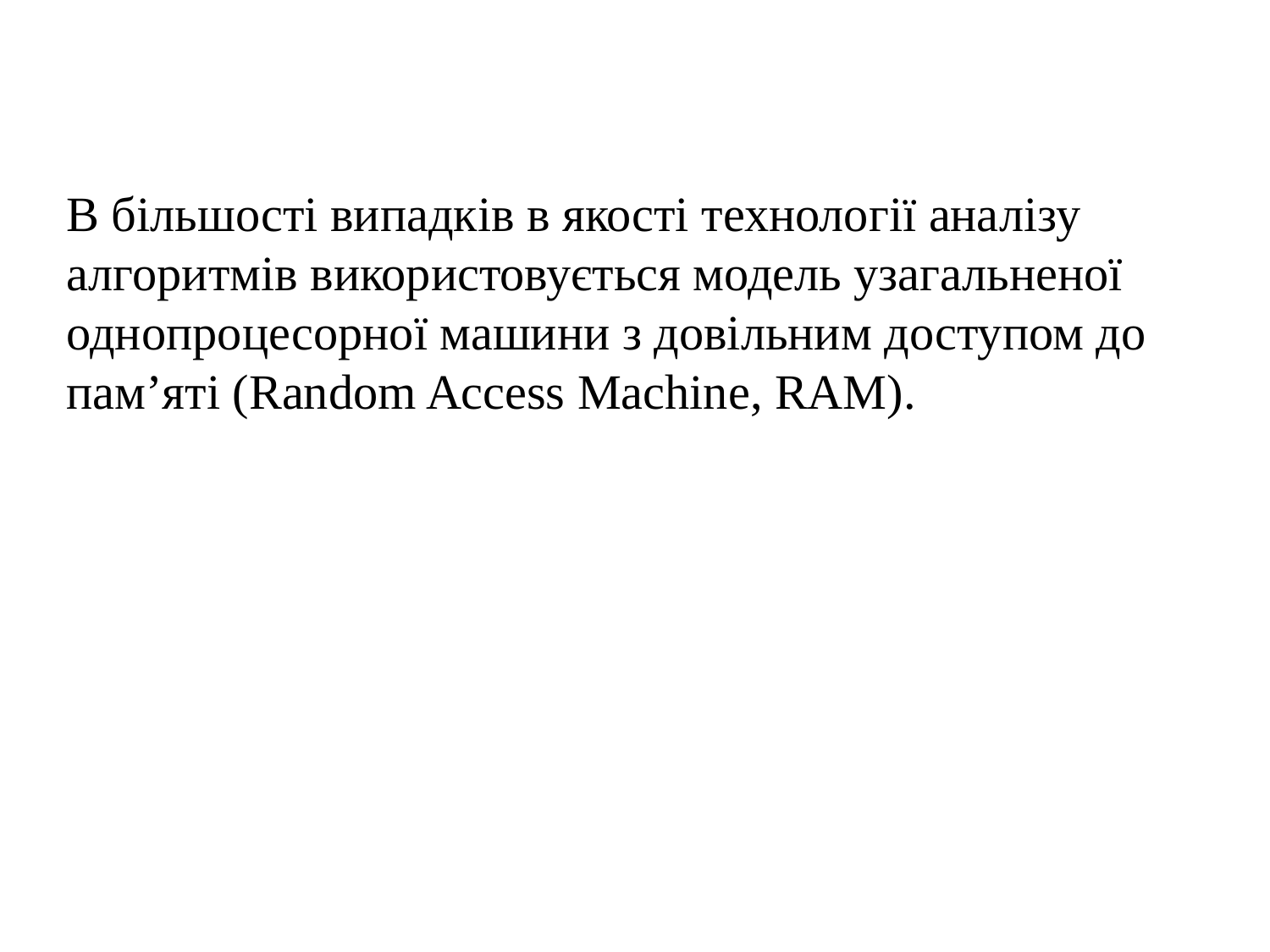

В більшості випадків в якості технології аналізу алгоритмів використовується модель узагальненої однопроцесорної машини з довільним доступом до пам’яті (Random Access Machine, RAM).